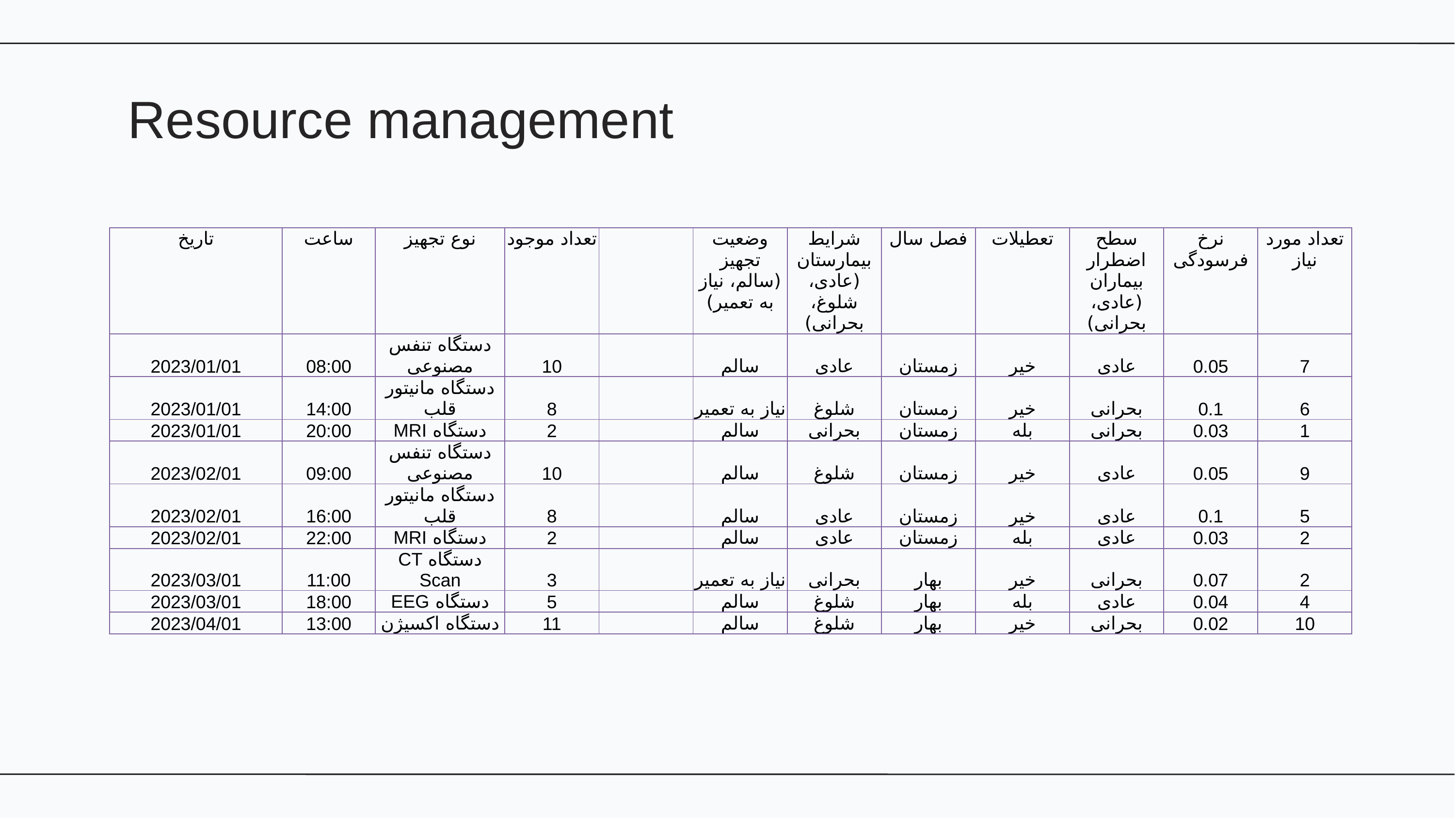

# Resource management
| تاریخ | ساعت | نوع تجهیز | تعداد موجود |  | وضعیت تجهیز (سالم، نیاز به تعمیر) | شرایط بیمارستان (عادی، شلوغ، بحرانی) | فصل سال | تعطیلات | سطح اضطرار بیماران (عادی، بحرانی) | نرخ فرسودگی | تعداد مورد نیاز |
| --- | --- | --- | --- | --- | --- | --- | --- | --- | --- | --- | --- |
| 2023/01/01 | 08:00 | دستگاه تنفس مصنوعی | 10 |  | سالم | عادی | زمستان | خیر | عادی | 0.05 | 7 |
| 2023/01/01 | 14:00 | دستگاه مانیتور قلب | 8 |  | نیاز به تعمیر | شلوغ | زمستان | خیر | بحرانی | 0.1 | 6 |
| 2023/01/01 | 20:00 | دستگاه MRI | 2 |  | سالم | بحرانی | زمستان | بله | بحرانی | 0.03 | 1 |
| 2023/02/01 | 09:00 | دستگاه تنفس مصنوعی | 10 |  | سالم | شلوغ | زمستان | خیر | عادی | 0.05 | 9 |
| 2023/02/01 | 16:00 | دستگاه مانیتور قلب | 8 |  | سالم | عادی | زمستان | خیر | عادی | 0.1 | 5 |
| 2023/02/01 | 22:00 | دستگاه MRI | 2 |  | سالم | عادی | زمستان | بله | عادی | 0.03 | 2 |
| 2023/03/01 | 11:00 | دستگاه CT Scan | 3 |  | نیاز به تعمیر | بحرانی | بهار | خیر | بحرانی | 0.07 | 2 |
| 2023/03/01 | 18:00 | دستگاه EEG | 5 |  | سالم | شلوغ | بهار | بله | عادی | 0.04 | 4 |
| 2023/04/01 | 13:00 | دستگاه اکسیژن | 11 |  | سالم | شلوغ | بهار | خیر | بحرانی | 0.02 | 10 |